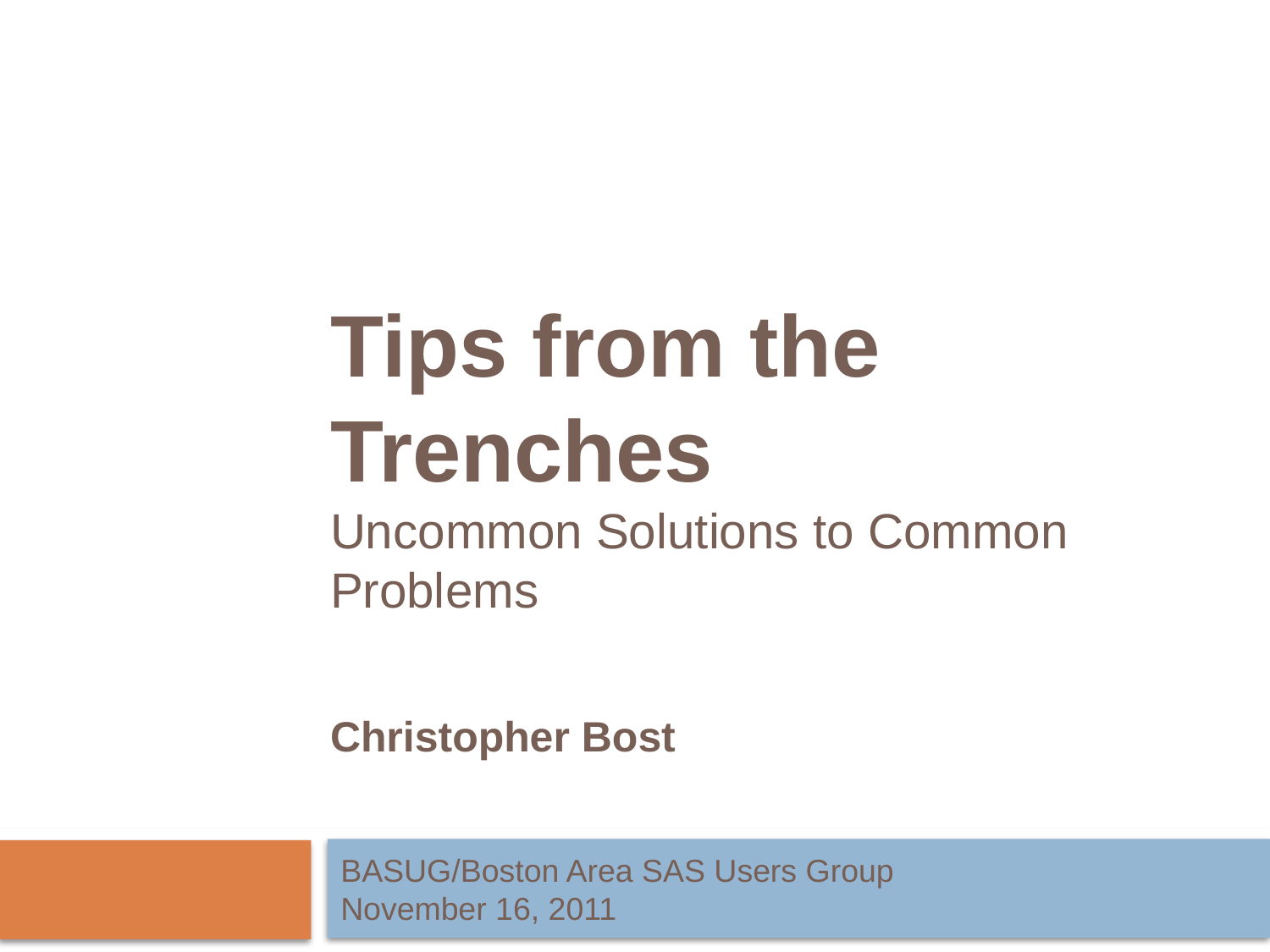

# Tips from the Trenches Uncommon Solutions to Common Problems
Christopher Bost
BASUG/Boston Area SAS Users Group
November 16, 2011